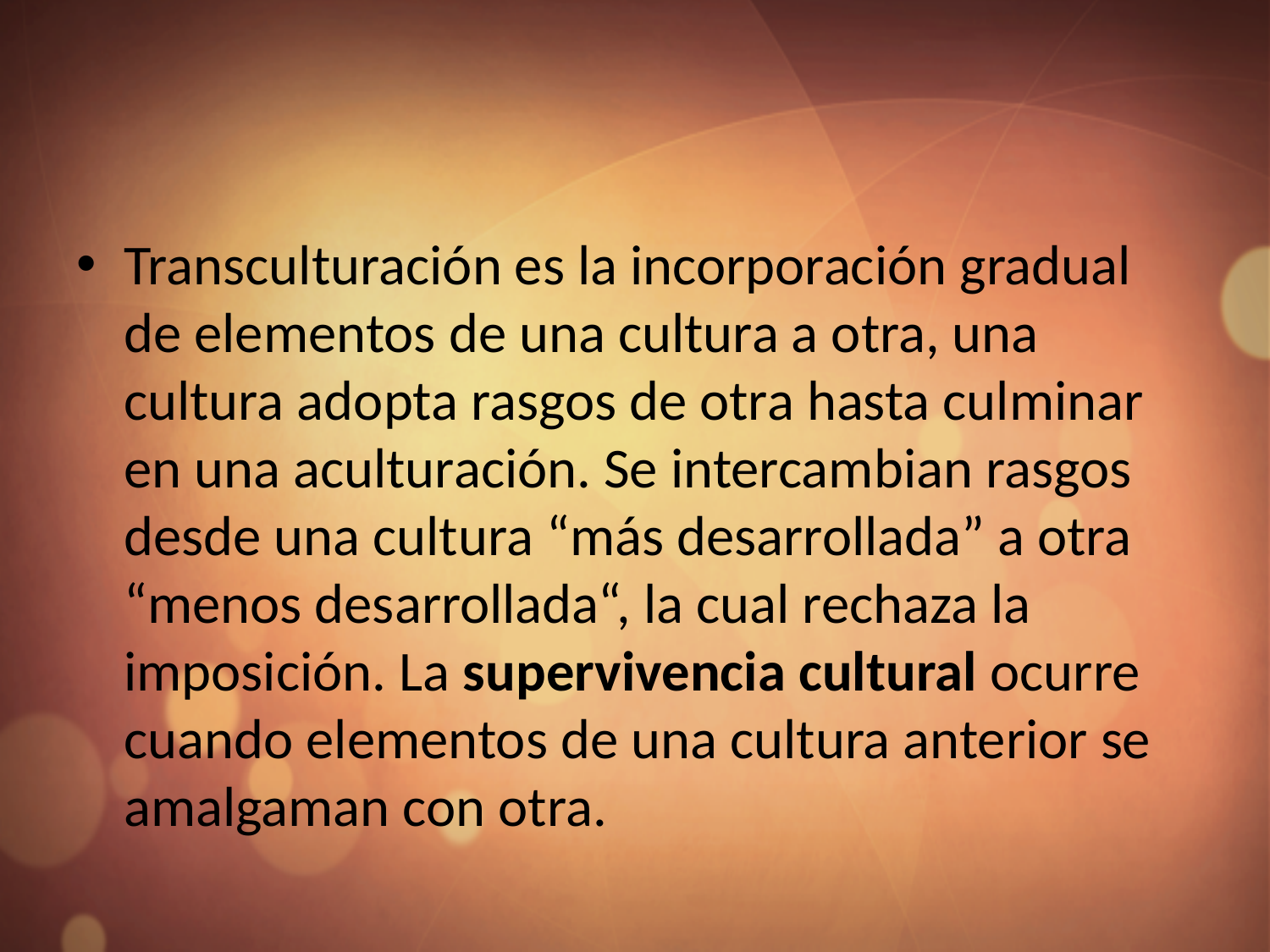

#
Transculturación es la incorporación gradual de elementos de una cultura a otra, una cultura adopta rasgos de otra hasta culminar en una aculturación. Se intercambian rasgos desde una cultura “más desarrollada” a otra “menos desarrollada“, la cual rechaza la imposición. La supervivencia cultural ocurre cuando elementos de una cultura anterior se amalgaman con otra.